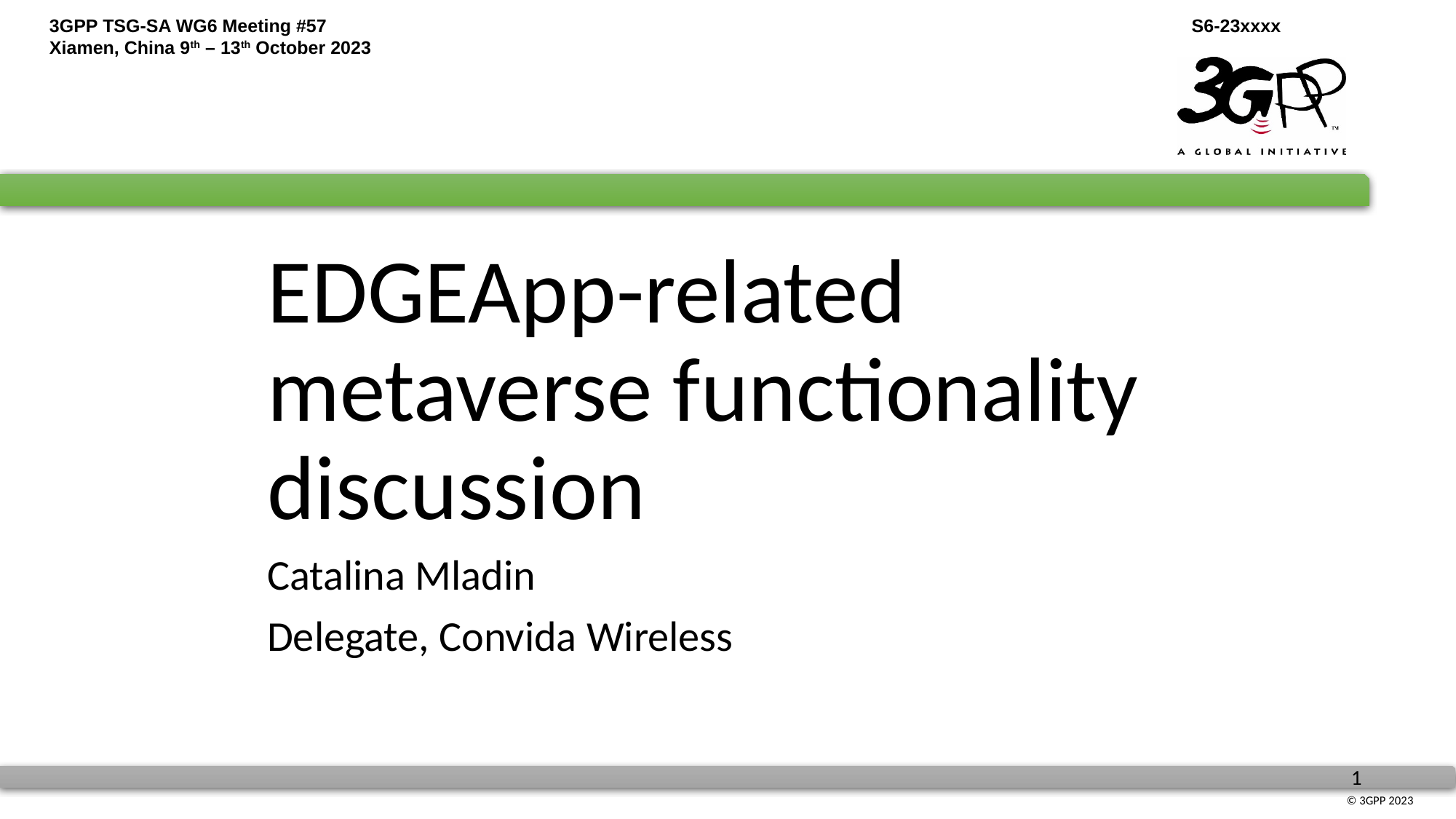

# EDGEApp-related metaverse functionality discussion
Catalina Mladin
Delegate, Convida Wireless